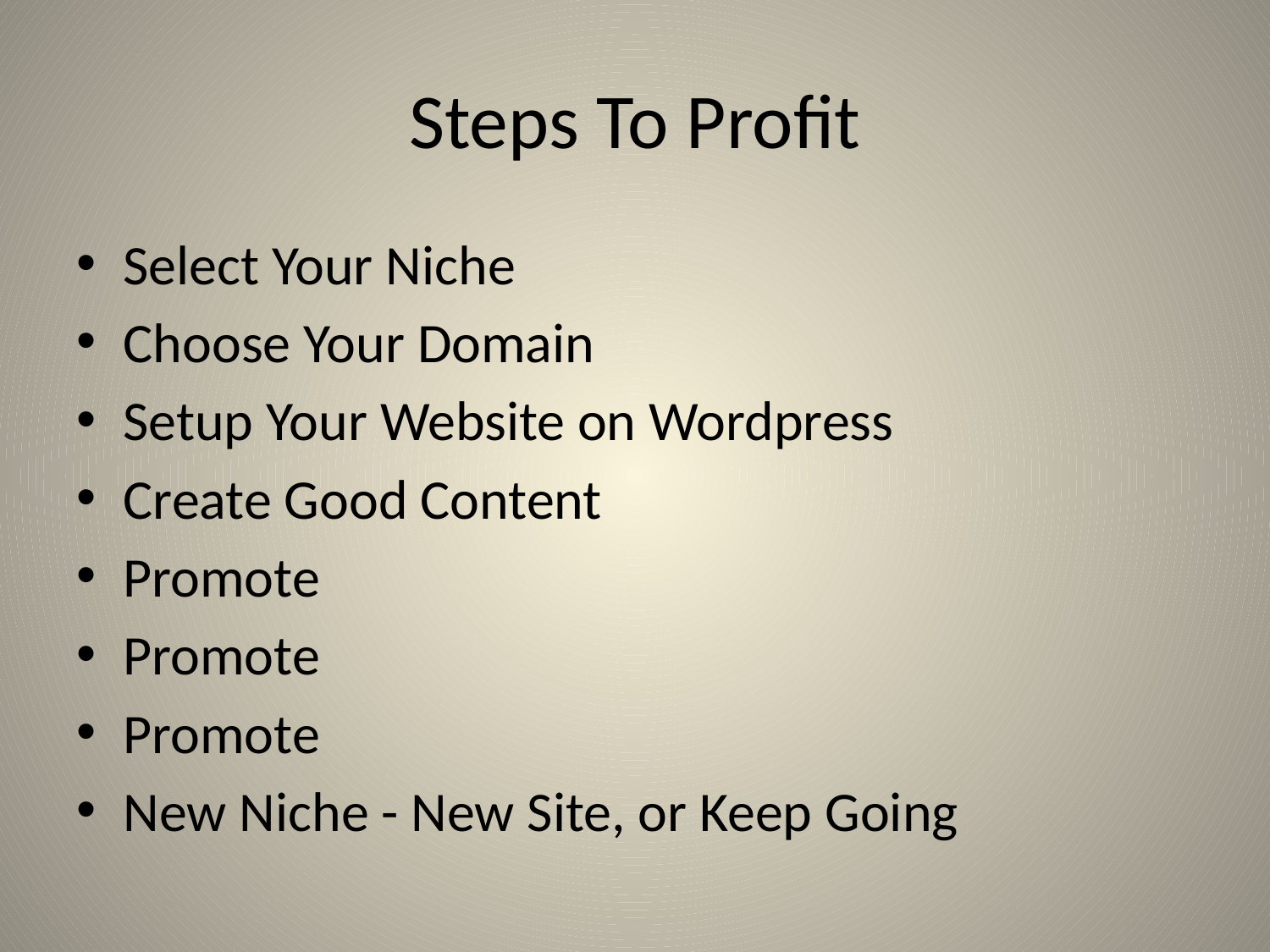

# Steps To Profit
Select Your Niche
Choose Your Domain
Setup Your Website on Wordpress
Create Good Content
Promote
Promote
Promote
New Niche - New Site, or Keep Going